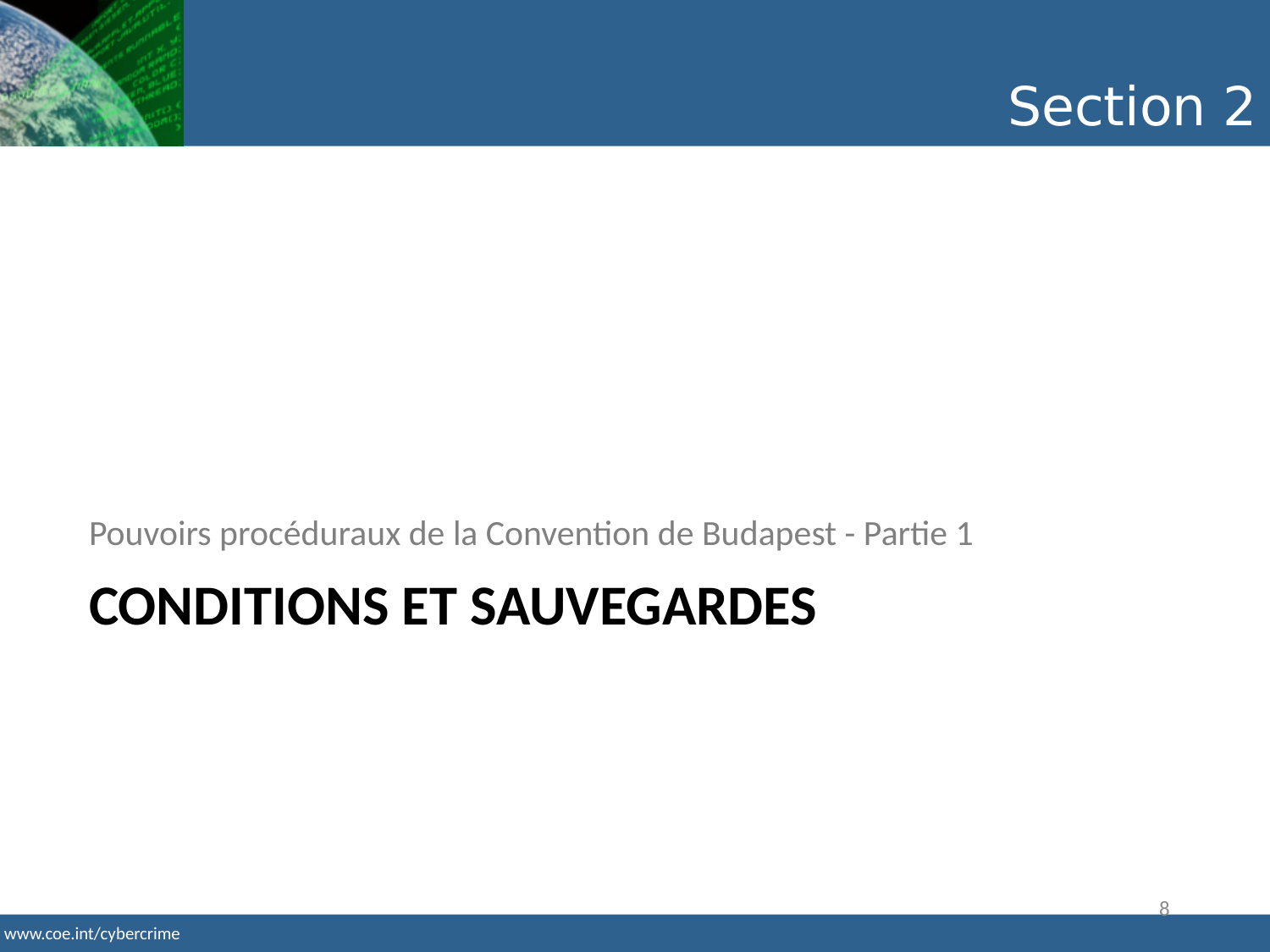

Section 2

Pouvoirs procéduraux de la Convention de Budapest - Partie 1

Conditions ET SAUVEGARDES
8